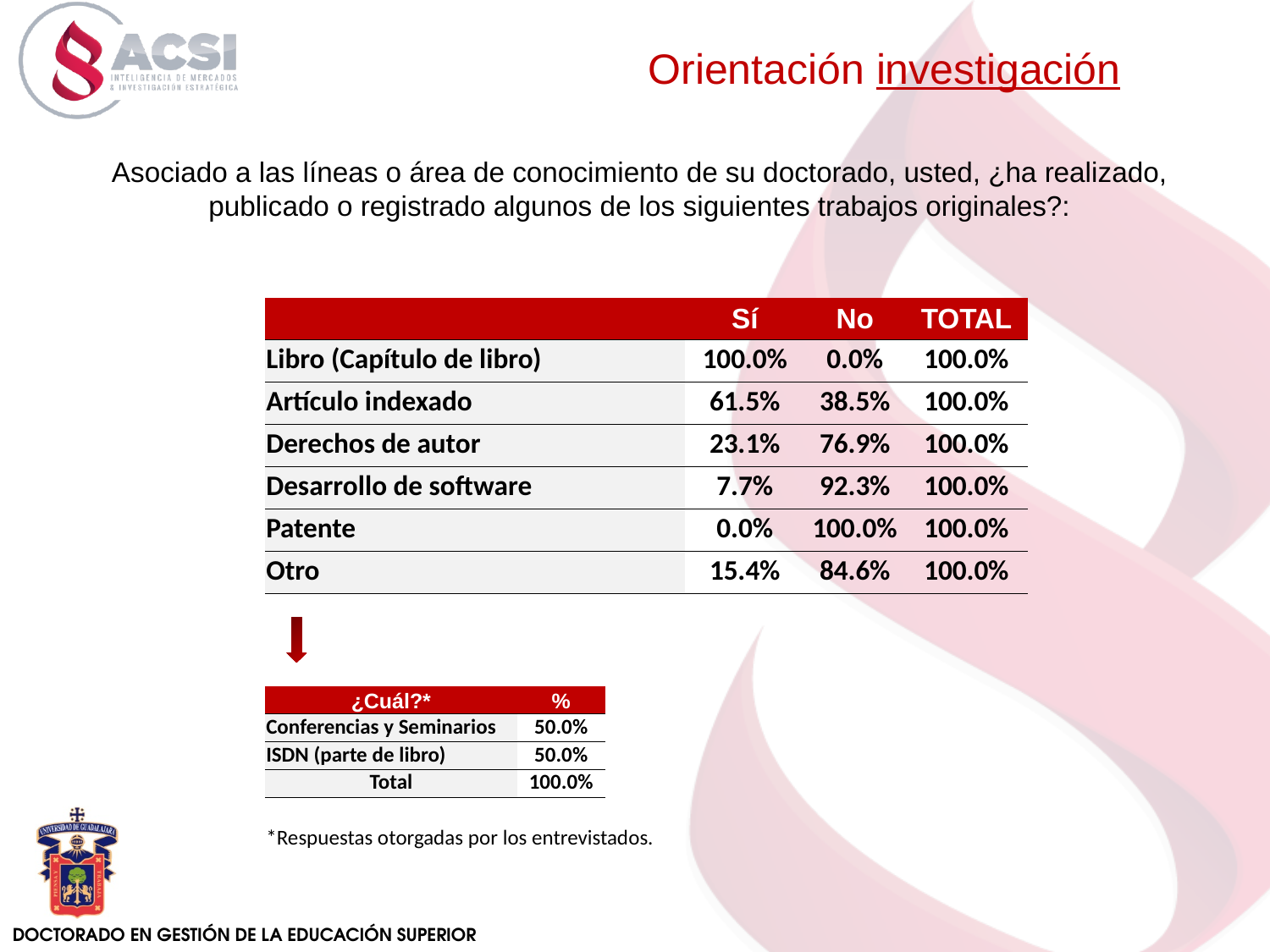

Orientación investigación
Asociado a las líneas o área de conocimiento de su doctorado, usted, ¿ha realizado, publicado o registrado algunos de los siguientes trabajos originales?:
|  | Sí | No | TOTAL |
| --- | --- | --- | --- |
| Libro (Capítulo de libro) | 100.0% | 0.0% | 100.0% |
| Artículo indexado | 61.5% | 38.5% | 100.0% |
| Derechos de autor | 23.1% | 76.9% | 100.0% |
| Desarrollo de software | 7.7% | 92.3% | 100.0% |
| Patente | 0.0% | 100.0% | 100.0% |
| Otro | 15.4% | 84.6% | 100.0% |

| ¿Cuál?\* | % |
| --- | --- |
| Conferencias y Seminarios | 50.0% |
| ISDN (parte de libro) | 50.0% |
| Total | 100.0% |
*Respuestas otorgadas por los entrevistados.